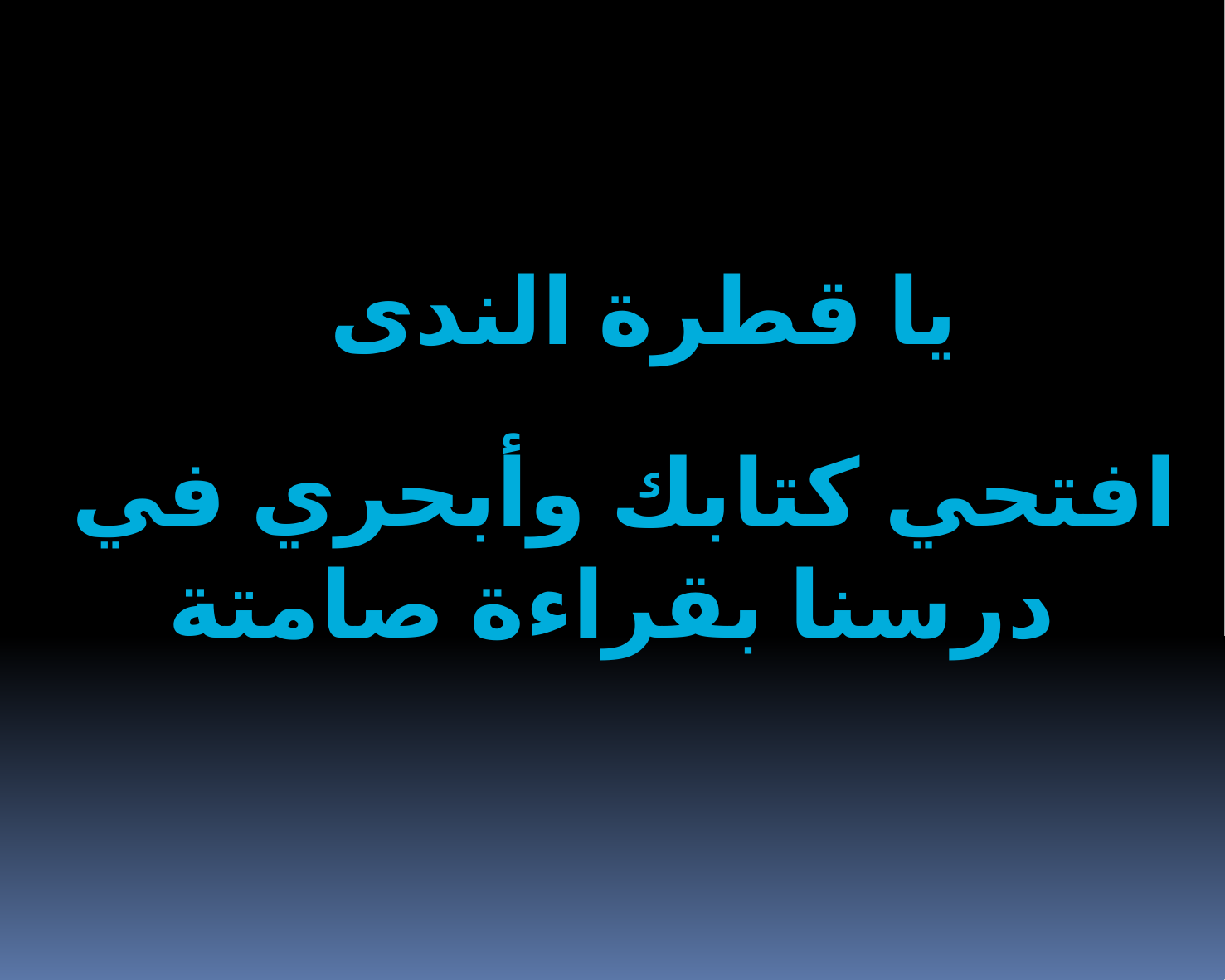

يا قطرة الندى
افتحي كتابك وأبحري في
درسنا بقراءة صامتة